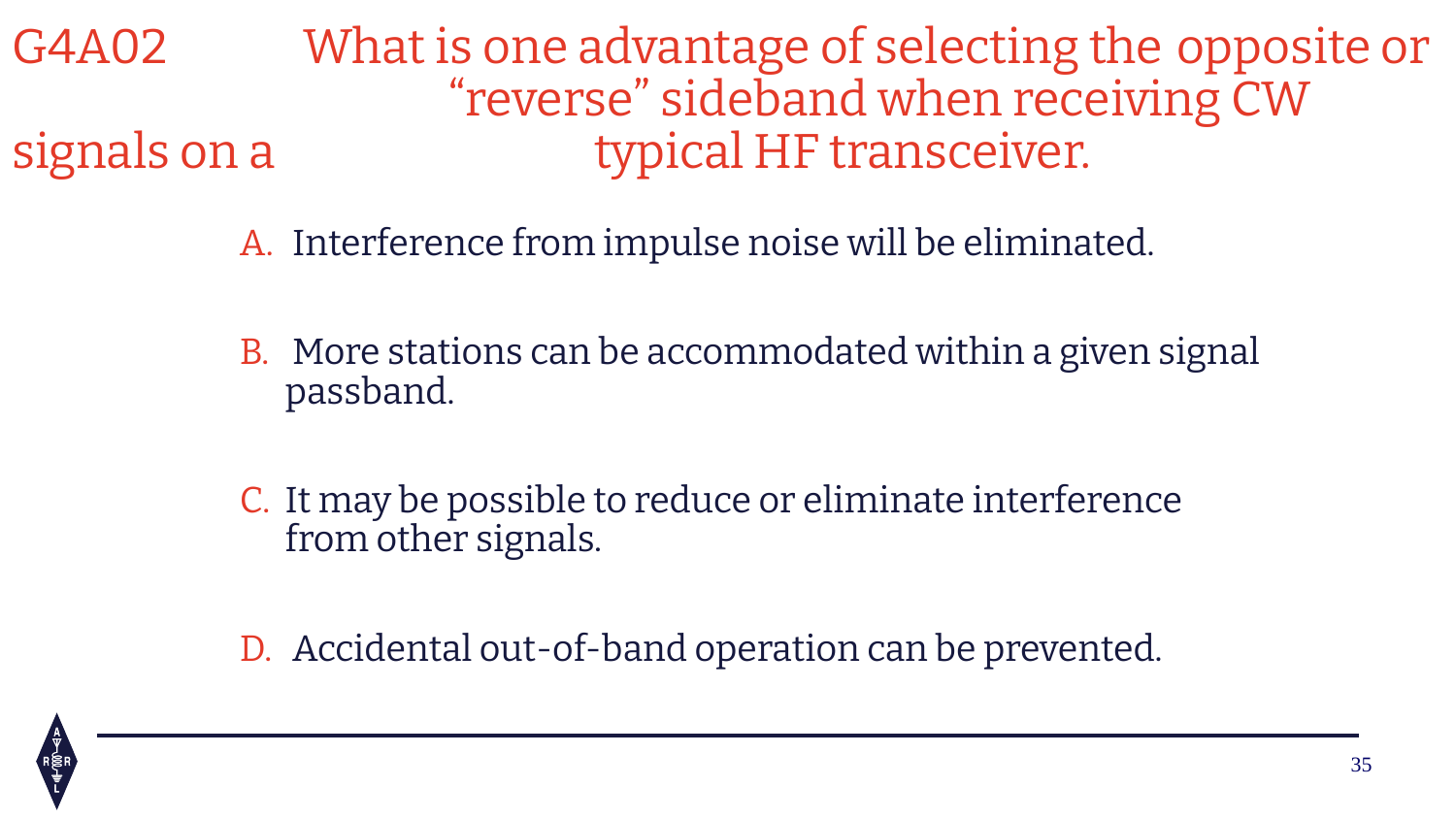

G4A02	What is one advantage of selecting the 	opposite or 			“reverse” sideband when receiving CW signals on a 			typical HF transceiver.
 Interference from impulse noise will be eliminated.

 More stations can be accommodated within a given signal passband.

It may be possible to reduce or eliminate interference from other signals.

 Accidental out-of-band operation can be prevented.
35